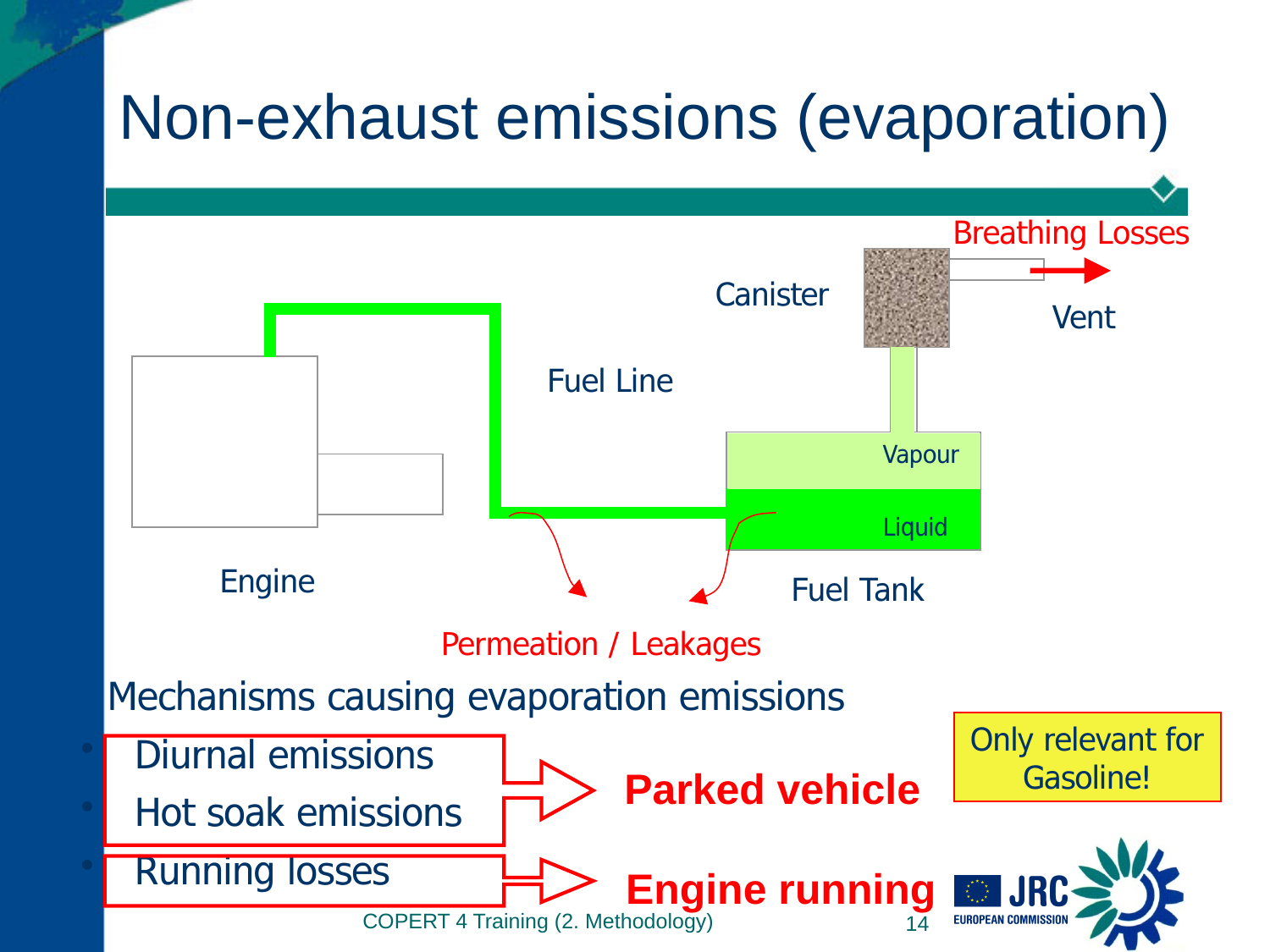

# Non-exhaust emissions (evaporation)
Breathing Losses

Canister

Vent

Fuel Line

Vapour

Liquid

Engine
Fuel Tank
Permeation / Leakages
     Mechanisms causing evaporation emissions
  Diurnal emissions
  Hot soak emissions
  Running losses
Only relevant for Gasoline!

Parked vehicle
Engine running

COPERT 4 Training (2. Methodology)
14